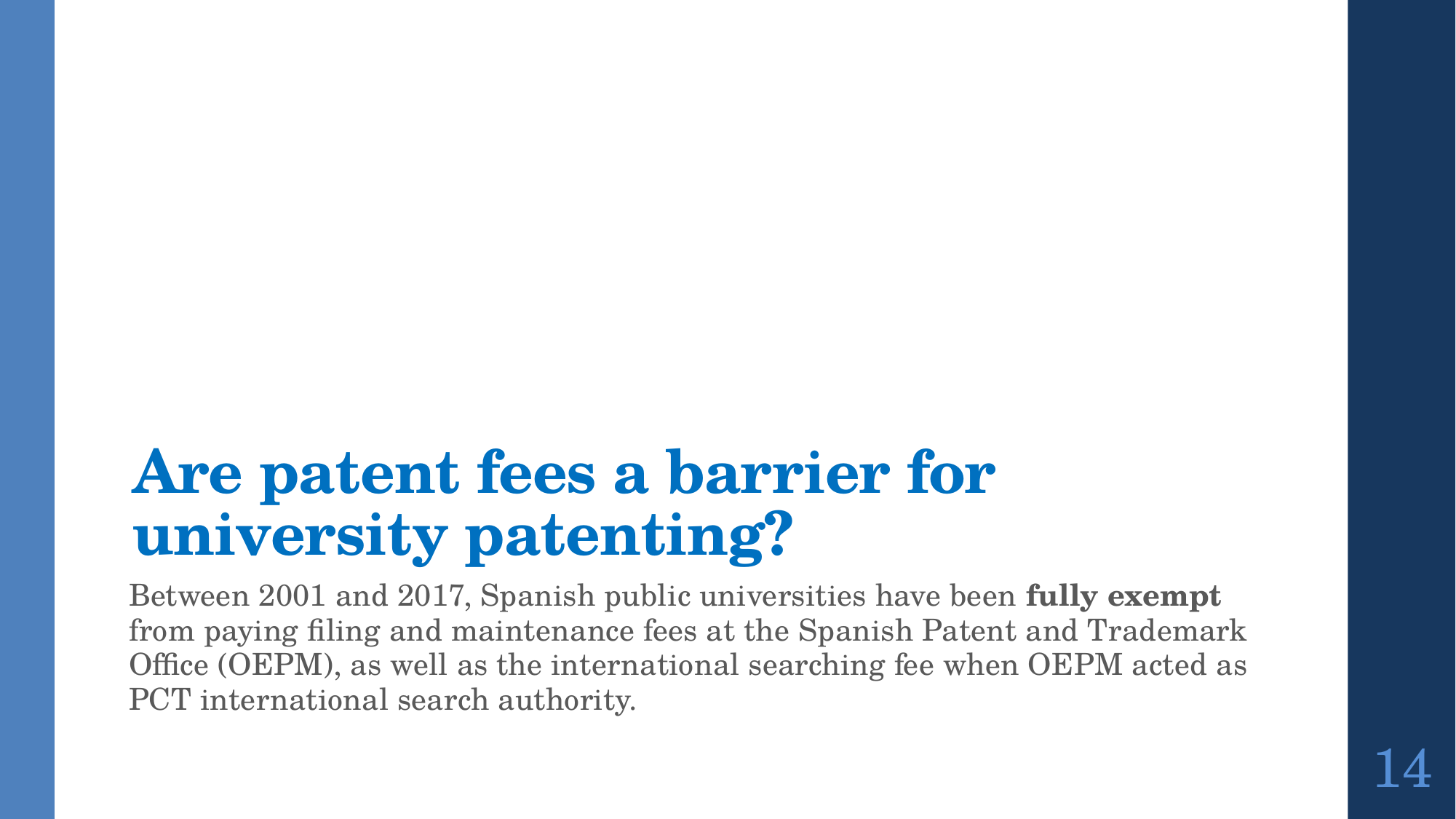

# Are patent fees a barrier for university patenting?
Between 2001 and 2017, Spanish public universities have been fully exempt from paying filing and maintenance fees at the Spanish Patent and Trademark Office (OEPM), as well as the international searching fee when OEPM acted as PCT international search authority.
14